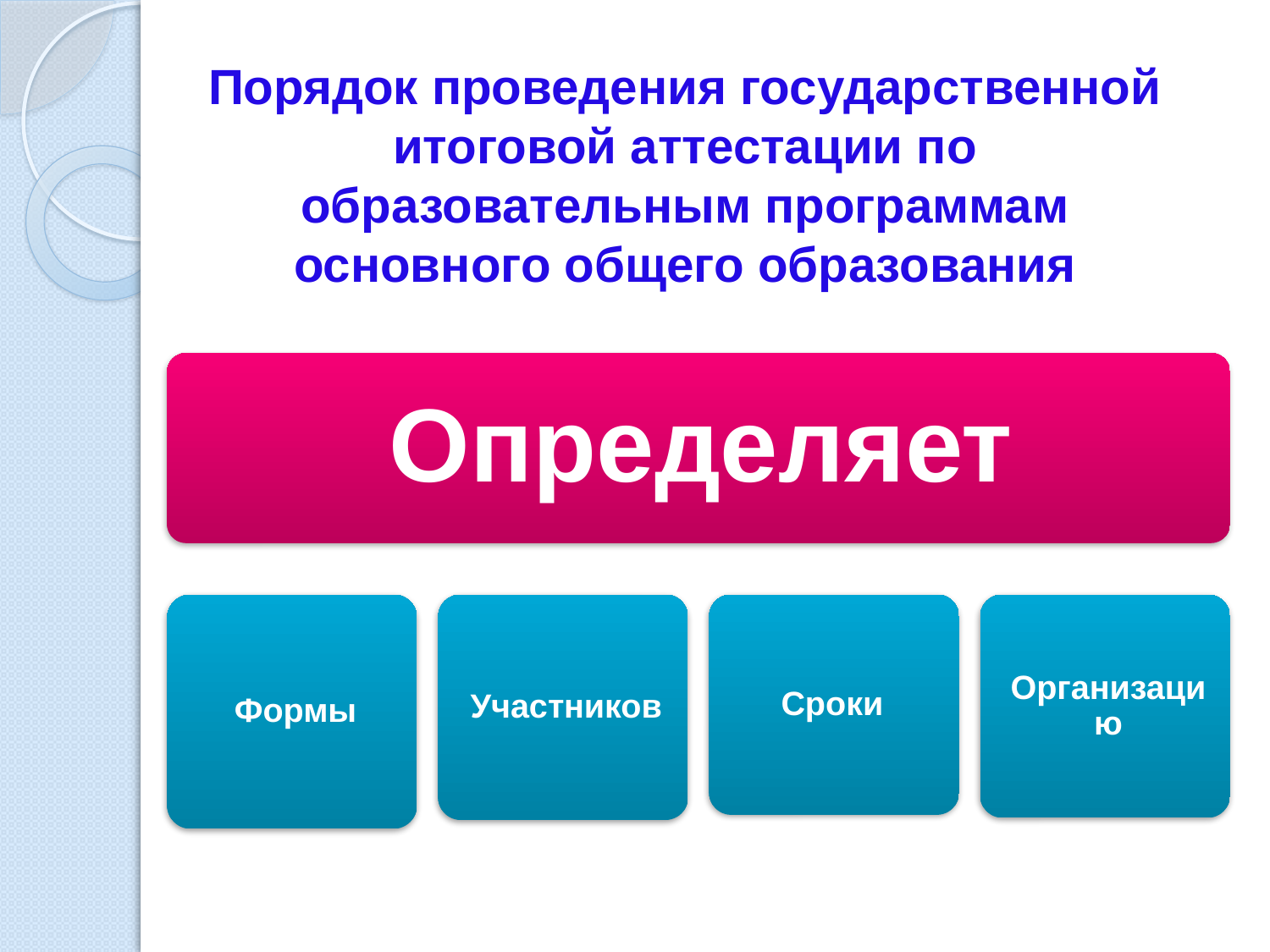

# Порядок проведения государственной итоговой аттестации по образовательным программам основного общего образования
Определяет
Формы
Участников
Сроки
Организацию